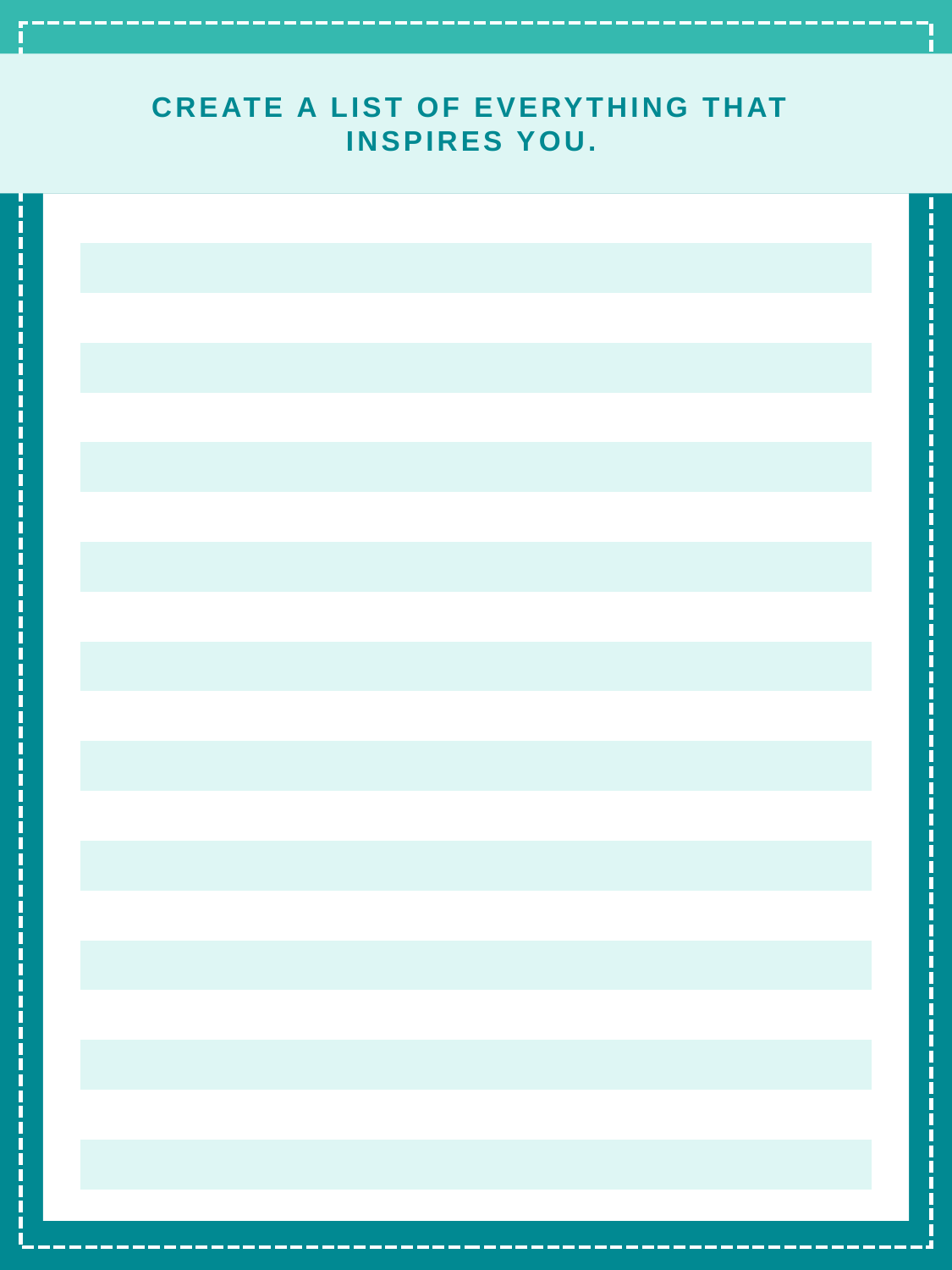

CREATE A LIST OF EVERYTHING THAT INSPIRES YOU.

|  |
| --- |
|  |
|  |
|  |
|  |
|  |
|  |
|  |
|  |
|  |
|  |
|  |
|  |
|  |
|  |
|  |
|  |
|  |
|  |